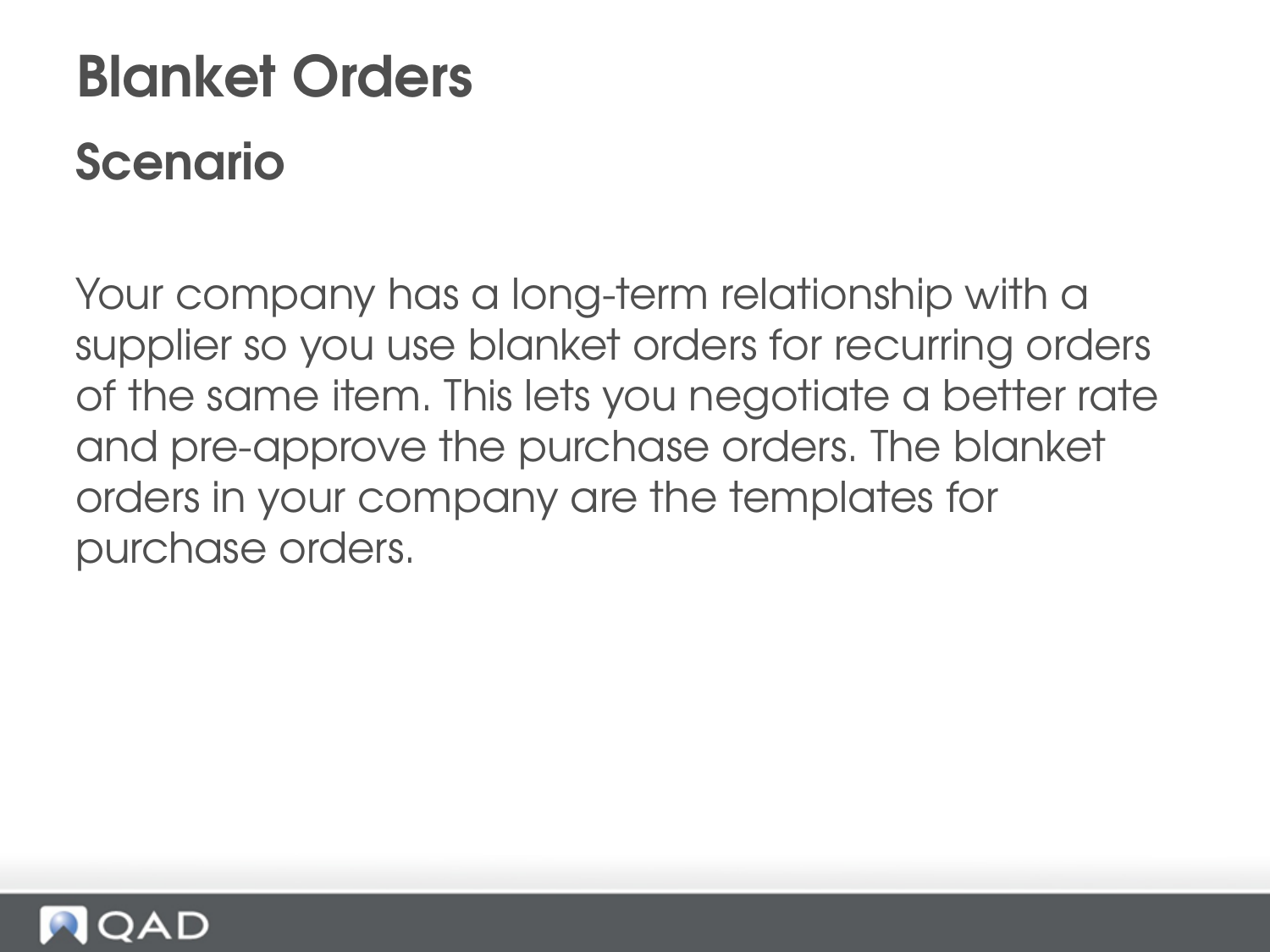

# Blanket Orders
Scenario

Your company has a long-term relationship with a supplier so you use blanket orders for recurring orders of the same item. This lets you negotiate a better rate and pre-approve the purchase orders. The blanket orders in your company are the templates for purchase orders.